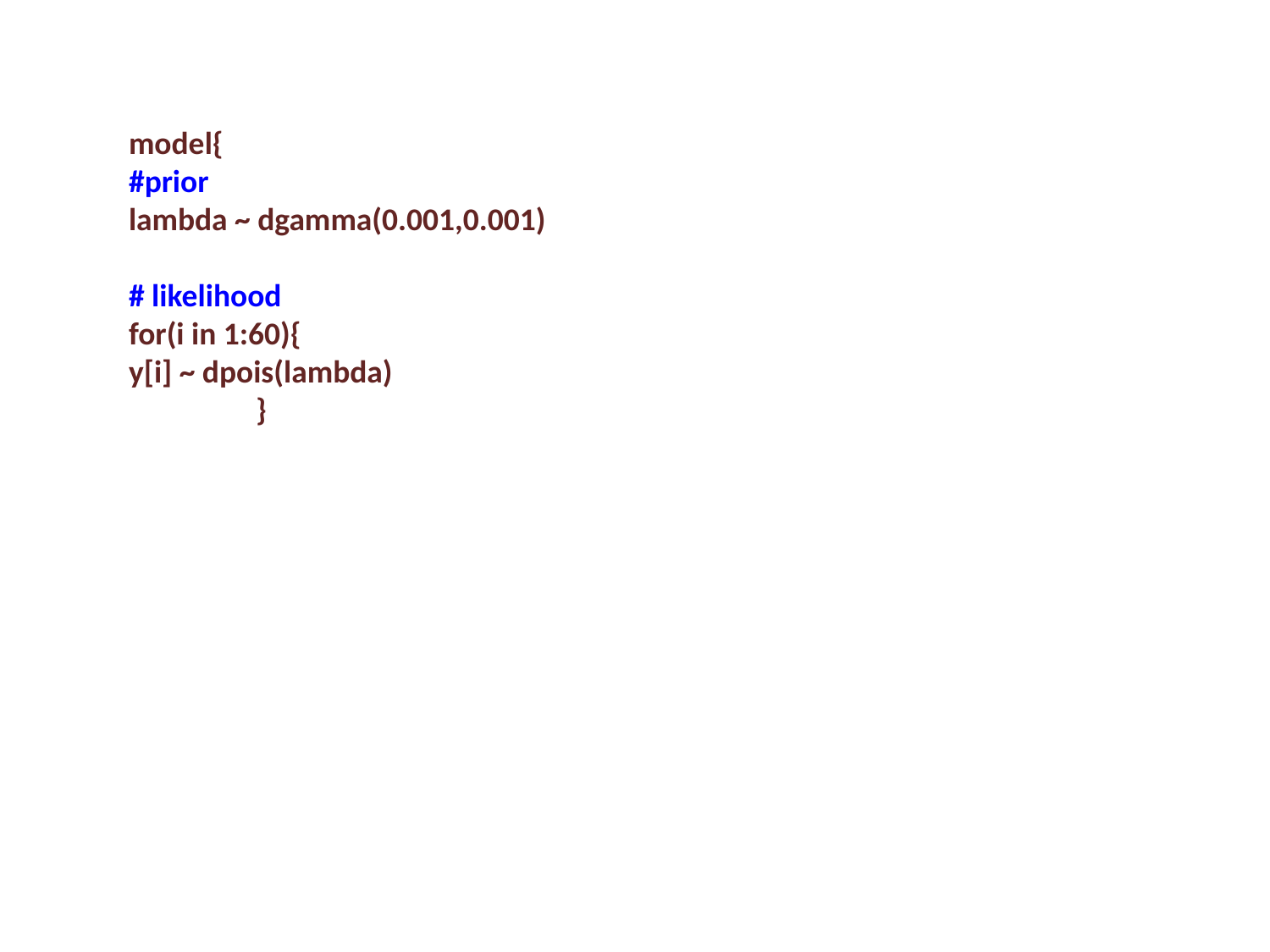

model{
#prior
lambda ~ dgamma(0.001,0.001)

# likelihood
for(i in 1:60){
y[i] ~ dpois(lambda)
	}